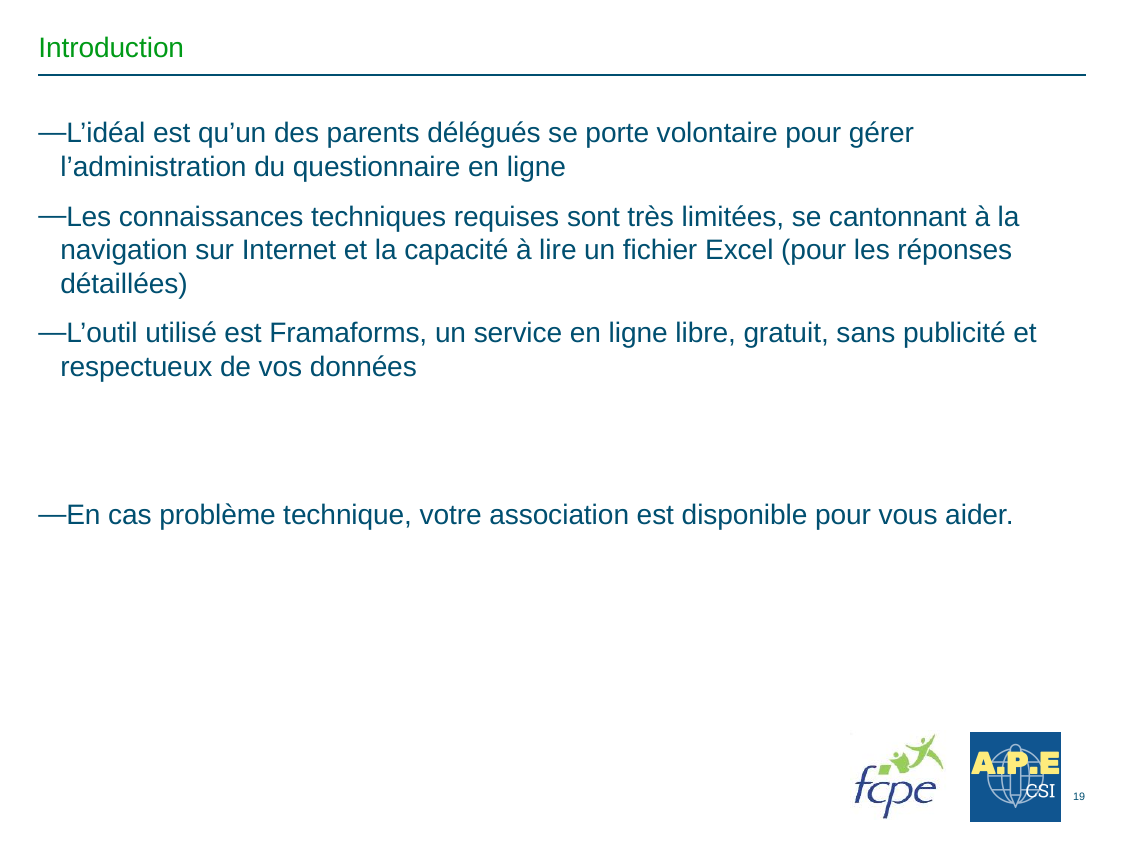

Introduction
L’idéal est qu’un des parents délégués se porte volontaire pour gérer l’administration du questionnaire en ligne
Les connaissances techniques requises sont très limitées, se cantonnant à la navigation sur Internet et la capacité à lire un fichier Excel (pour les réponses détaillées)
L’outil utilisé est Framaforms, un service en ligne libre, gratuit, sans publicité et respectueux de vos données

En cas problème technique, votre association est disponible pour vous aider.

19